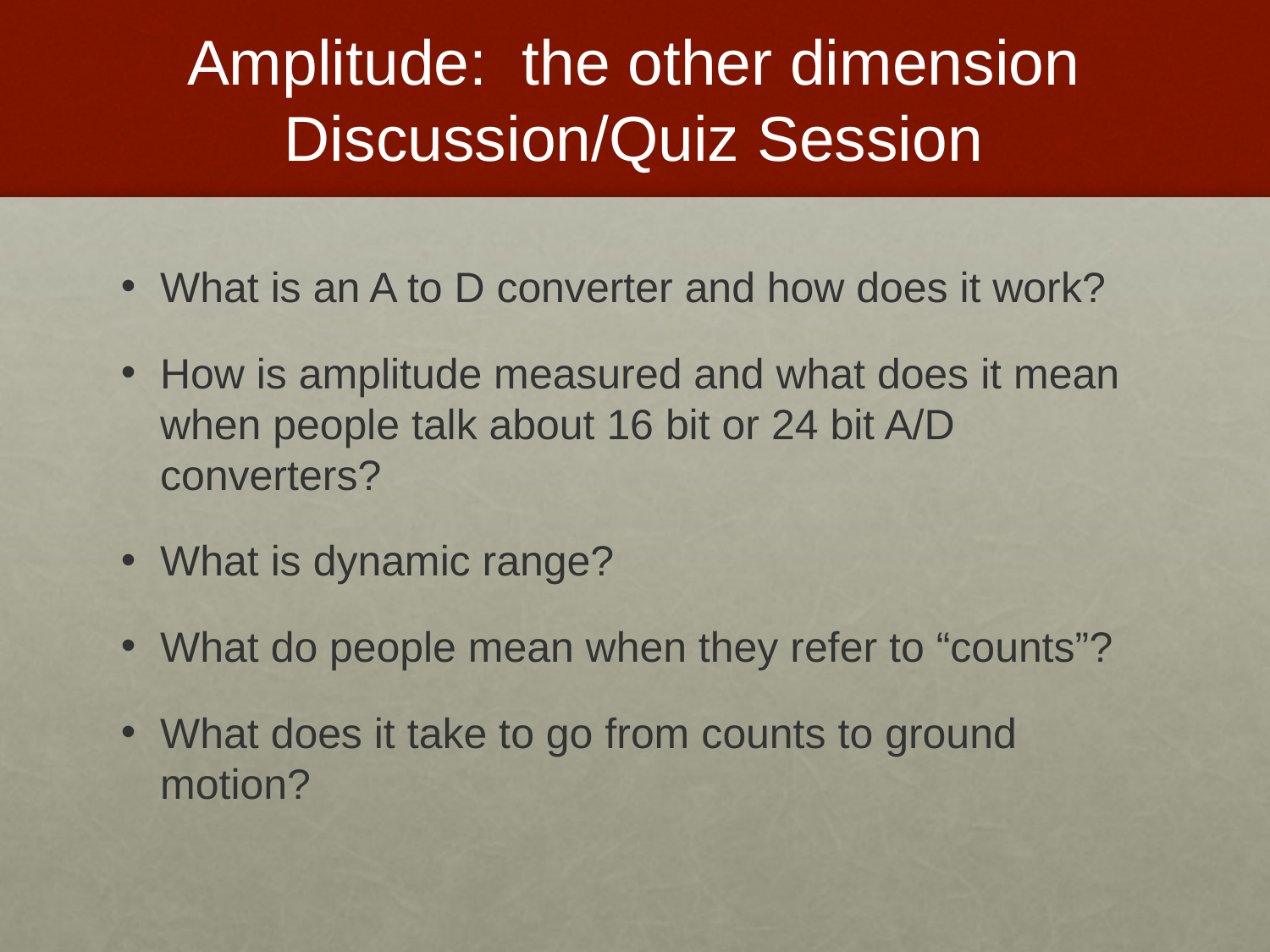

# Amplitude:  the other dimension Discussion/Quiz Session
What is an A to D converter and how does it work?
How is amplitude measured and what does it mean when people talk about 16 bit or 24 bit A/D converters?
What is dynamic range?
What do people mean when they refer to “counts”?
What does it take to go from counts to ground motion?